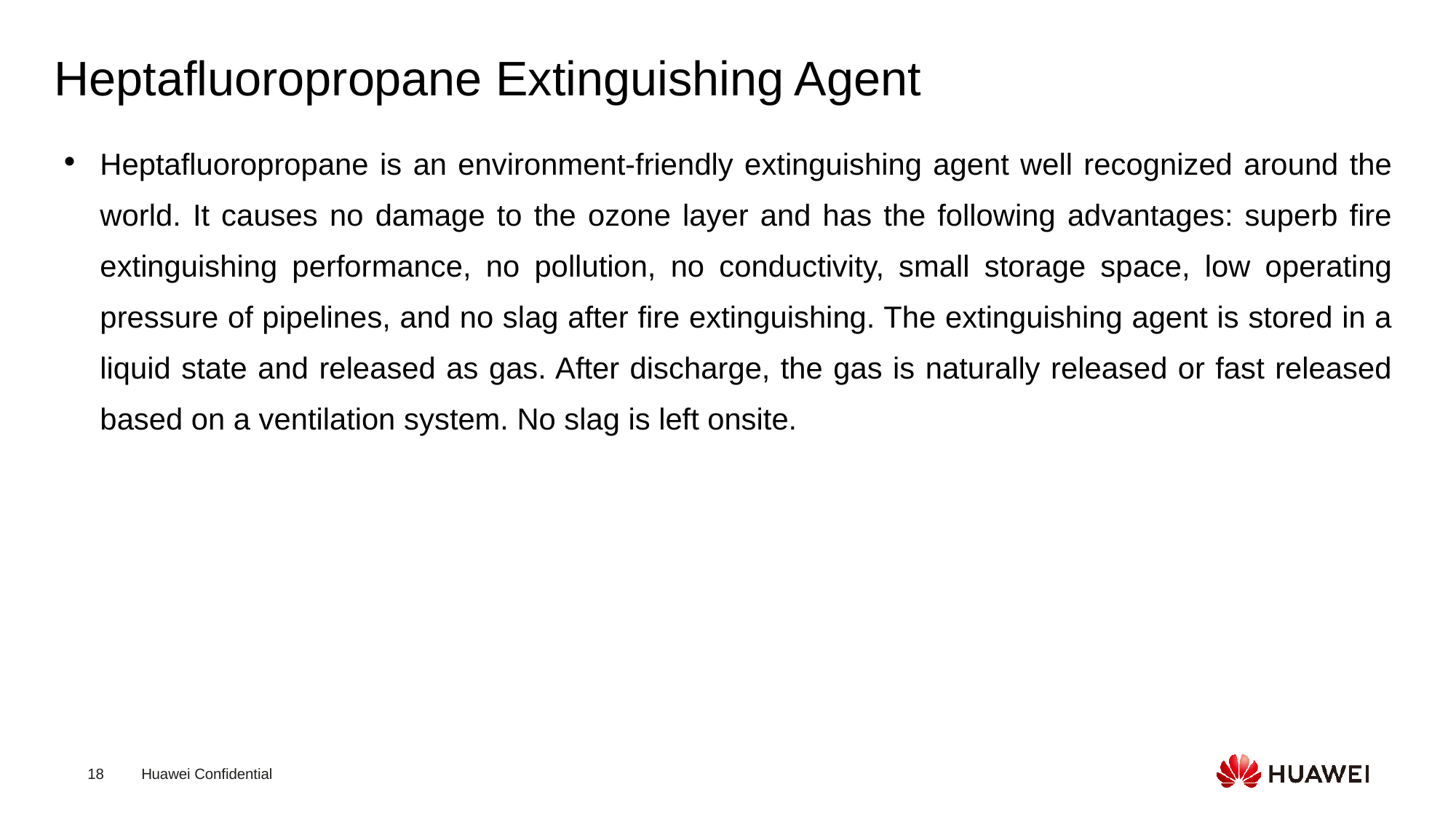

# Heptafluoropropane Extinguishing Agent
Heptafluoropropane is an environment-friendly extinguishing agent well recognized around the world. It causes no damage to the ozone layer and has the following advantages: superb fire extinguishing performance, no pollution, no conductivity, small storage space, low operating pressure of pipelines, and no slag after fire extinguishing. The extinguishing agent is stored in a liquid state and released as gas. After discharge, the gas is naturally released or fast released based on a ventilation system. No slag is left onsite.